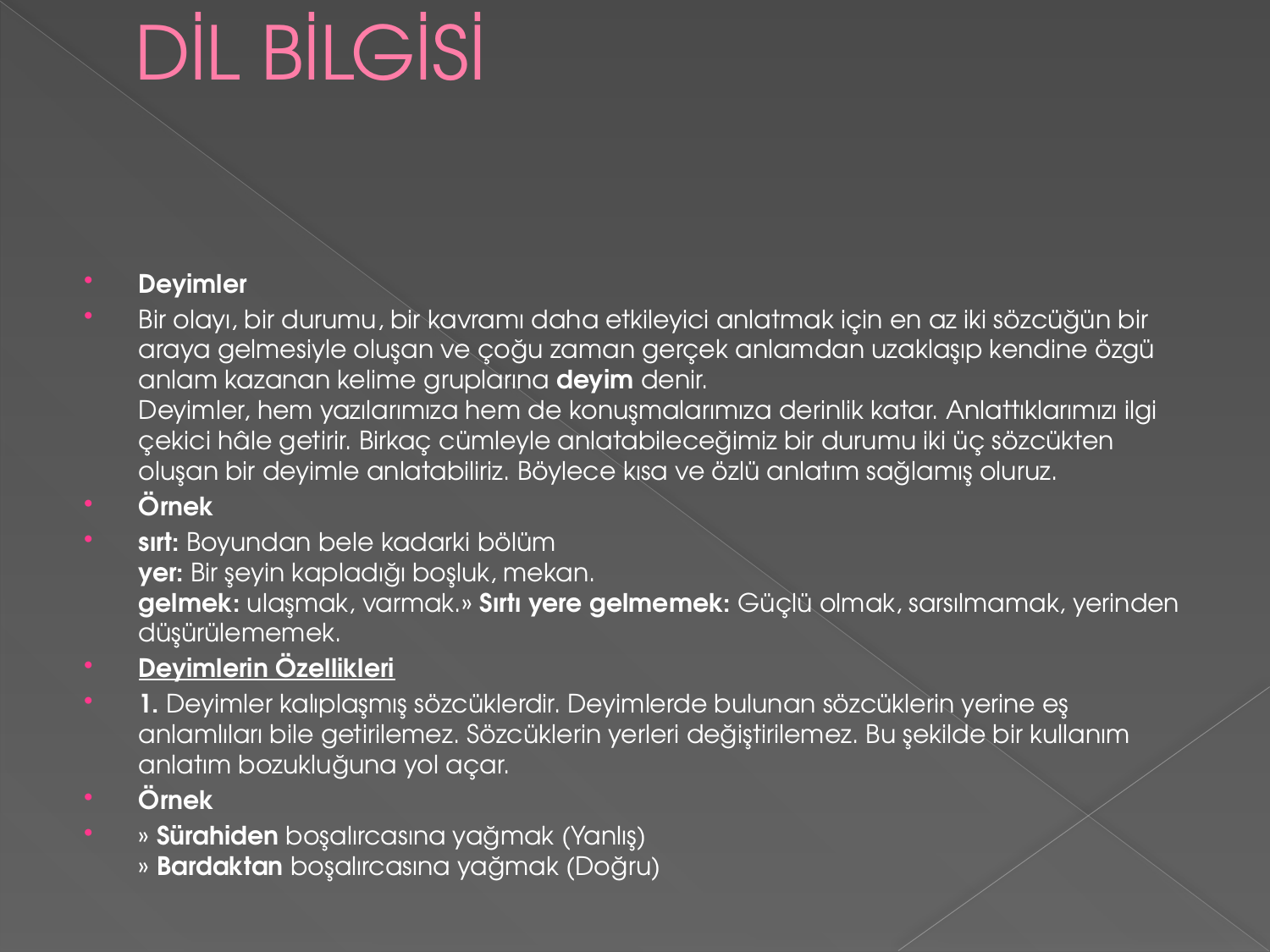

# DİL BİLGİSİ
Deyimler
Bir olayı, bir durumu, bir kavramı daha etkileyici anlatmak için en az iki sözcüğün bir araya gelmesiyle oluşan ve çoğu zaman gerçek anlamdan uzaklaşıp kendine özgü anlam kazanan kelime gruplarına deyim denir.
Deyimler, hem yazılarımıza hem de konuşmalarımıza derinlik katar. Anlattıklarımızı ilgi çekici hâle getirir. Birkaç cümleyle anlatabileceğimiz bir durumu iki üç sözcükten oluşan bir deyimle anlatabiliriz. Böylece kısa ve özlü anlatım sağlamış oluruz.
Örnek
sırt: Boyundan bele kadarki bölüm
yer: Bir şeyin kapladığı boşluk, mekan.
gelmek: ulaşmak, varmak.» Sırtı yere gelmemek: Güçlü olmak, sarsılmamak, yerinden düşürülememek.
Deyimlerin Özellikleri
1. Deyimler kalıplaşmış sözcüklerdir. Deyimlerde bulunan sözcüklerin yerine eş anlamlıları bile getirilemez. Sözcüklerin yerleri değiştirilemez. Bu şekilde bir kullanım anlatım bozukluğuna yol açar.
Örnek
» Sürahiden boşalırcasına yağmak (Yanlış)
» Bardaktan boşalırcasına yağmak (Doğru)